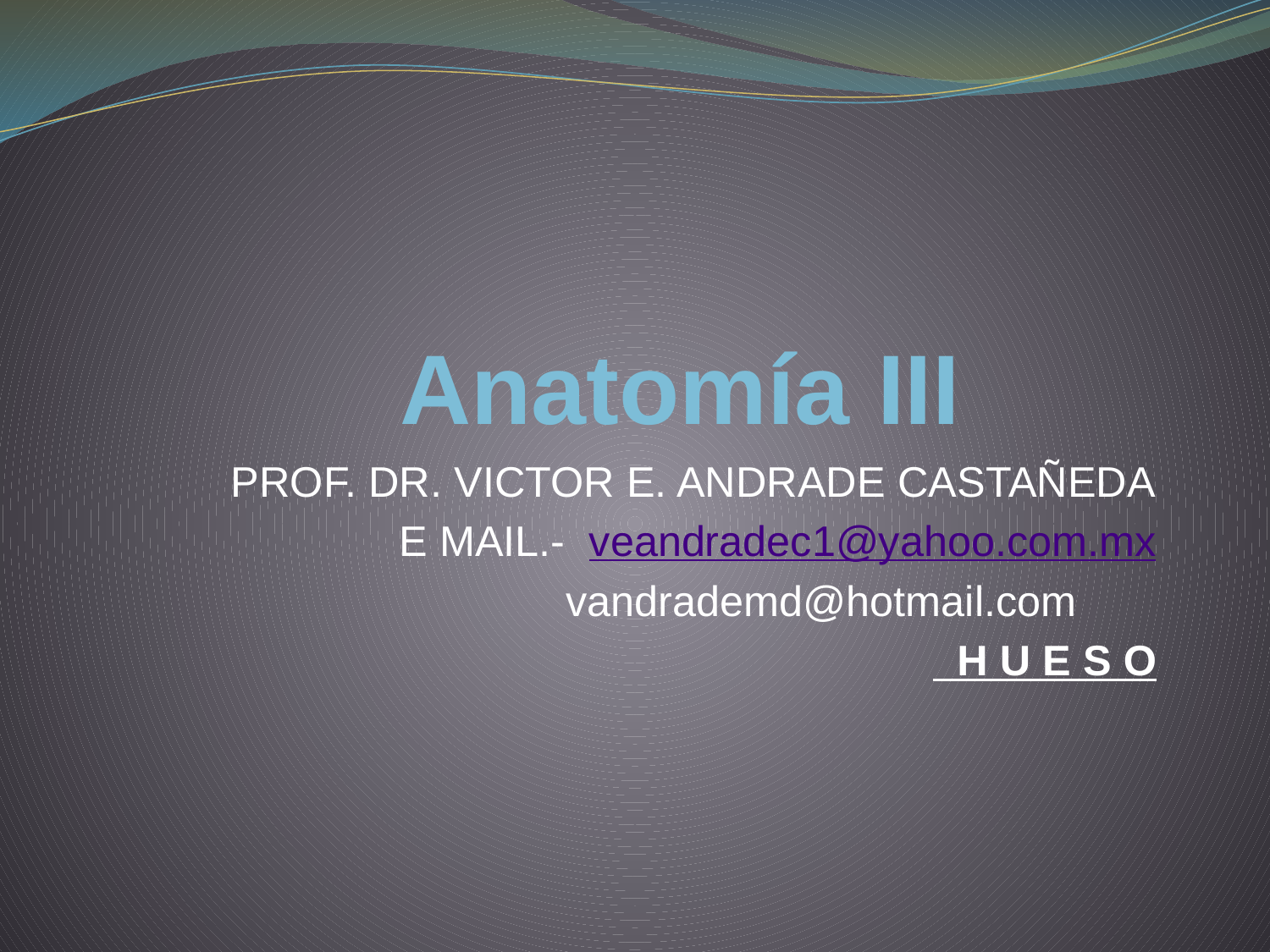

# Anatomía III
PROF. DR. VICTOR E. ANDRADE CASTAÑEDA
E MAIL.-  veandradec1@yahoo.com.mx
vandrademd@hotmail.com
  H U E S O